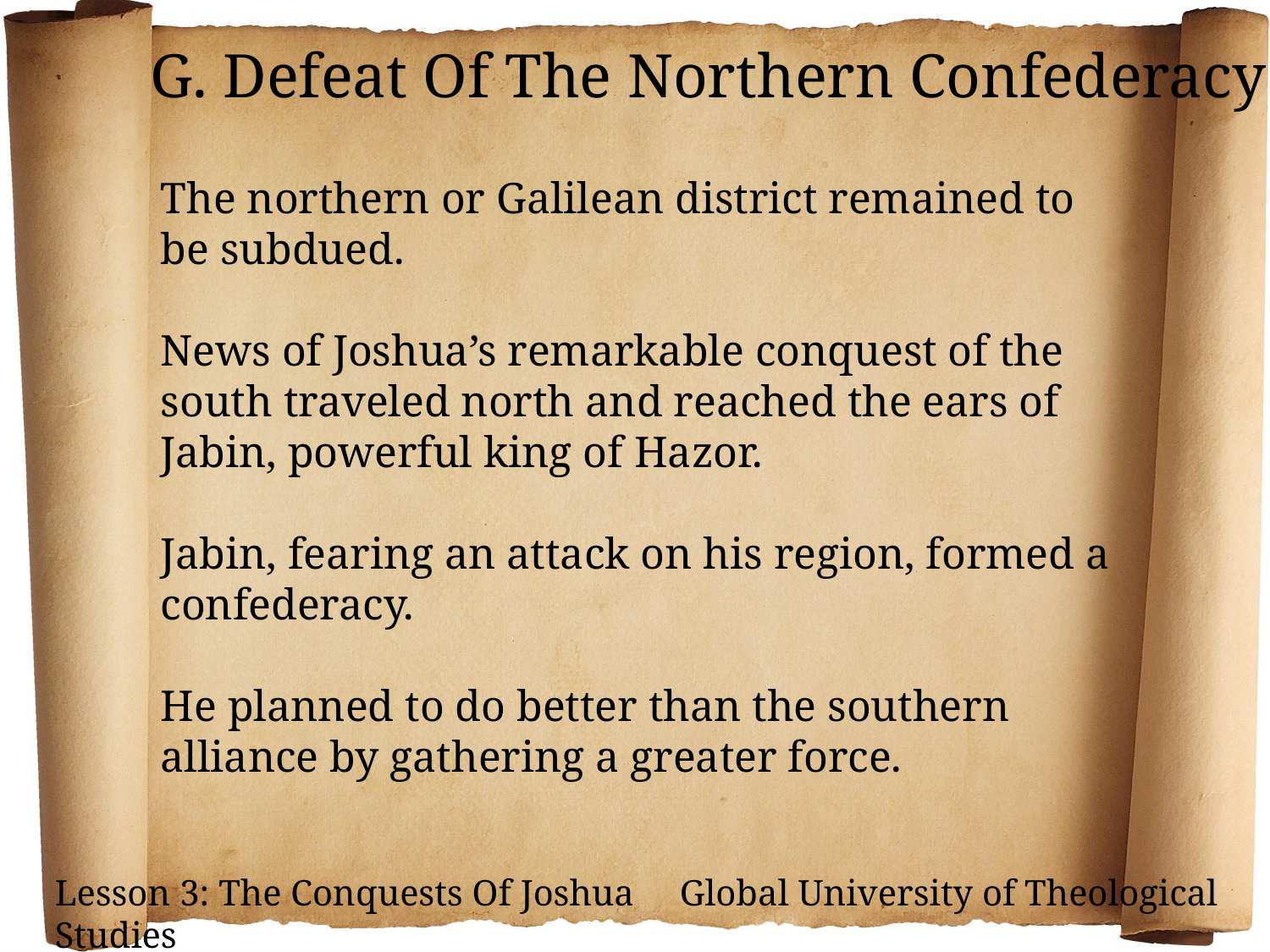

G. Defeat Of The Northern Confederacy
The northern or Galilean district remained to be subdued.

News of Joshua’s remarkable conquest of the south traveled north and reached the ears of Jabin, powerful king of Hazor.

Jabin, fearing an attack on his region, formed a confederacy.

He planned to do better than the southern alliance by gathering a greater force.
Lesson 3: The Conquests Of Joshua     Global University of Theological Studies